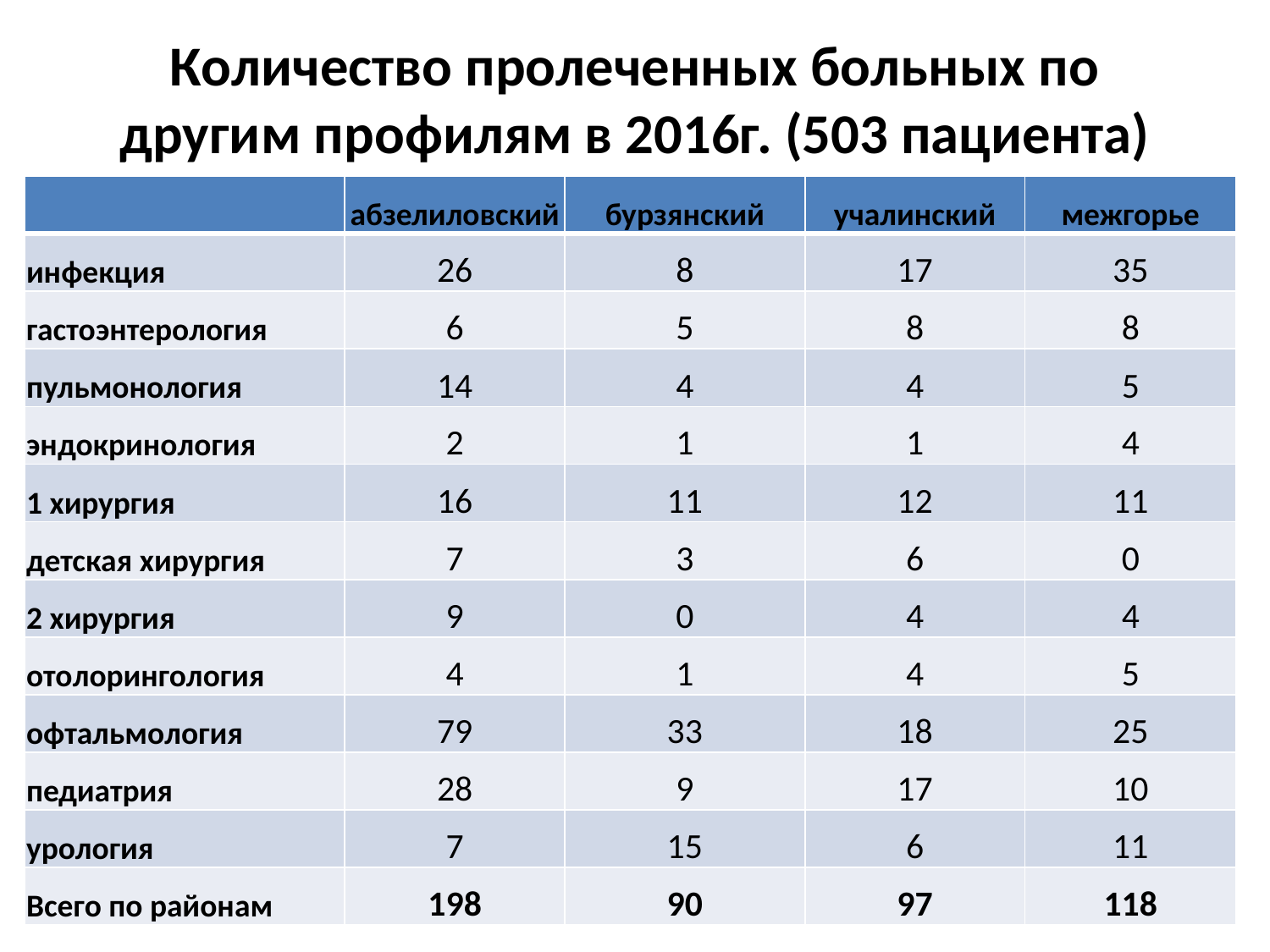

# Количество пролеченных больных по другим профилям в 2016г. (503 пациента)
|  | абзелиловский | бурзянский | учалинский | межгорье |
| --- | --- | --- | --- | --- |
| инфекция | 26 | 8 | 17 | 35 |
| гастоэнтерология | 6 | 5 | 8 | 8 |
| пульмонология | 14 | 4 | 4 | 5 |
| эндокринология | 2 | 1 | 1 | 4 |
| 1 хирургия | 16 | 11 | 12 | 11 |
| детская хирургия | 7 | 3 | 6 | 0 |
| 2 хирургия | 9 | 0 | 4 | 4 |
| отолорингология | 4 | 1 | 4 | 5 |
| офтальмология | 79 | 33 | 18 | 25 |
| педиатрия | 28 | 9 | 17 | 10 |
| урология | 7 | 15 | 6 | 11 |
| Всего по районам | 198 | 90 | 97 | 118 |